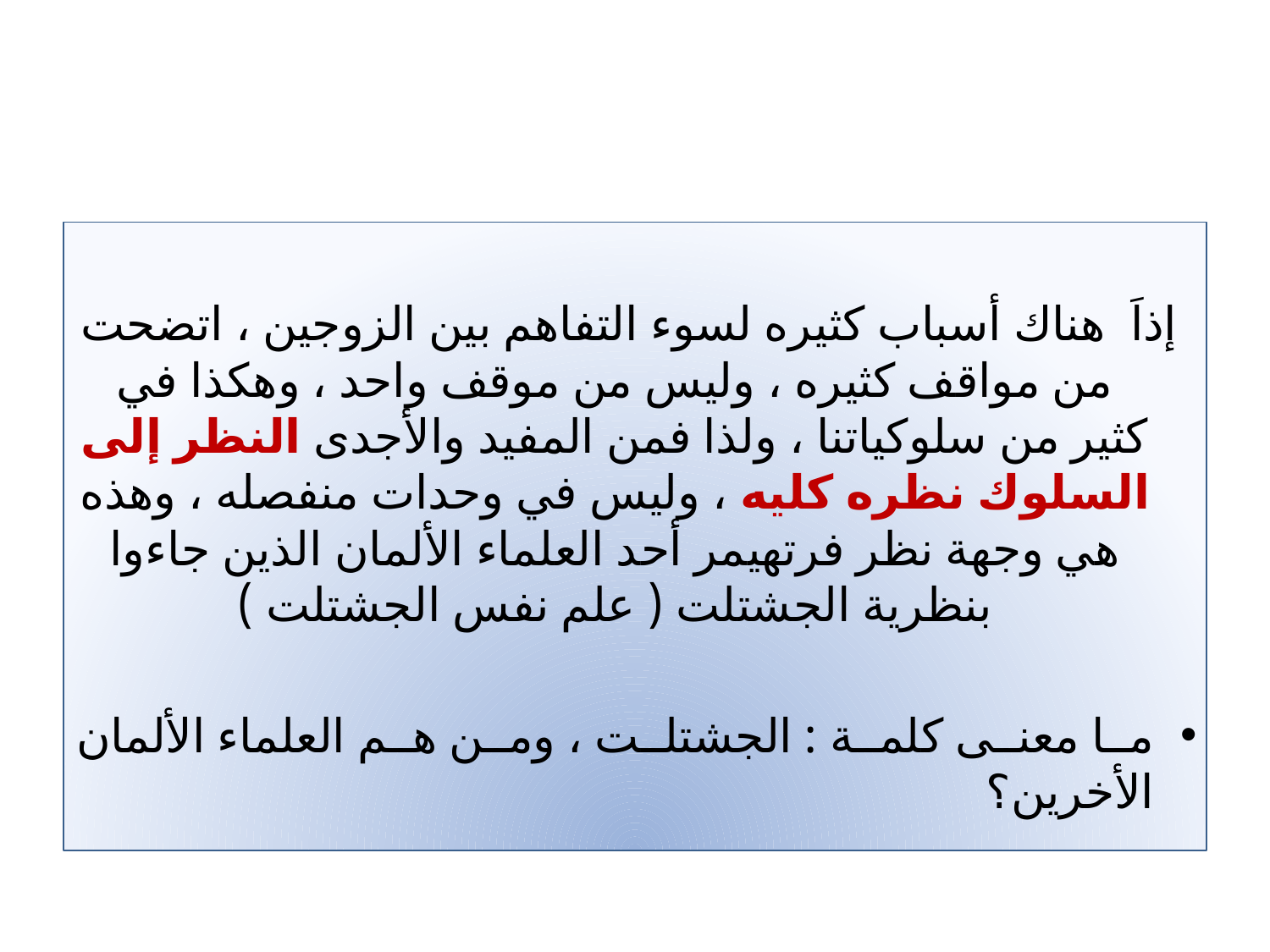

إذاَ  هناك أسباب كثيره لسوء التفاهم بين الزوجين ، اتضحت من مواقف كثيره ، وليس من موقف واحد ، وهكذا في كثير من سلوكياتنا ، ولذا فمن المفيد والأجدى النظر إلى السلوك نظره كليه ، وليس في وحدات منفصله ، وهذه هي وجهة نظر فرتهيمر أحد العلماء الألمان الذين جاءوا بنظرية الجشتلت ( علم نفس الجشتلت )

ما معنى كلمة : الجشتلت ، ومن هم العلماء الألمان الأخرين؟